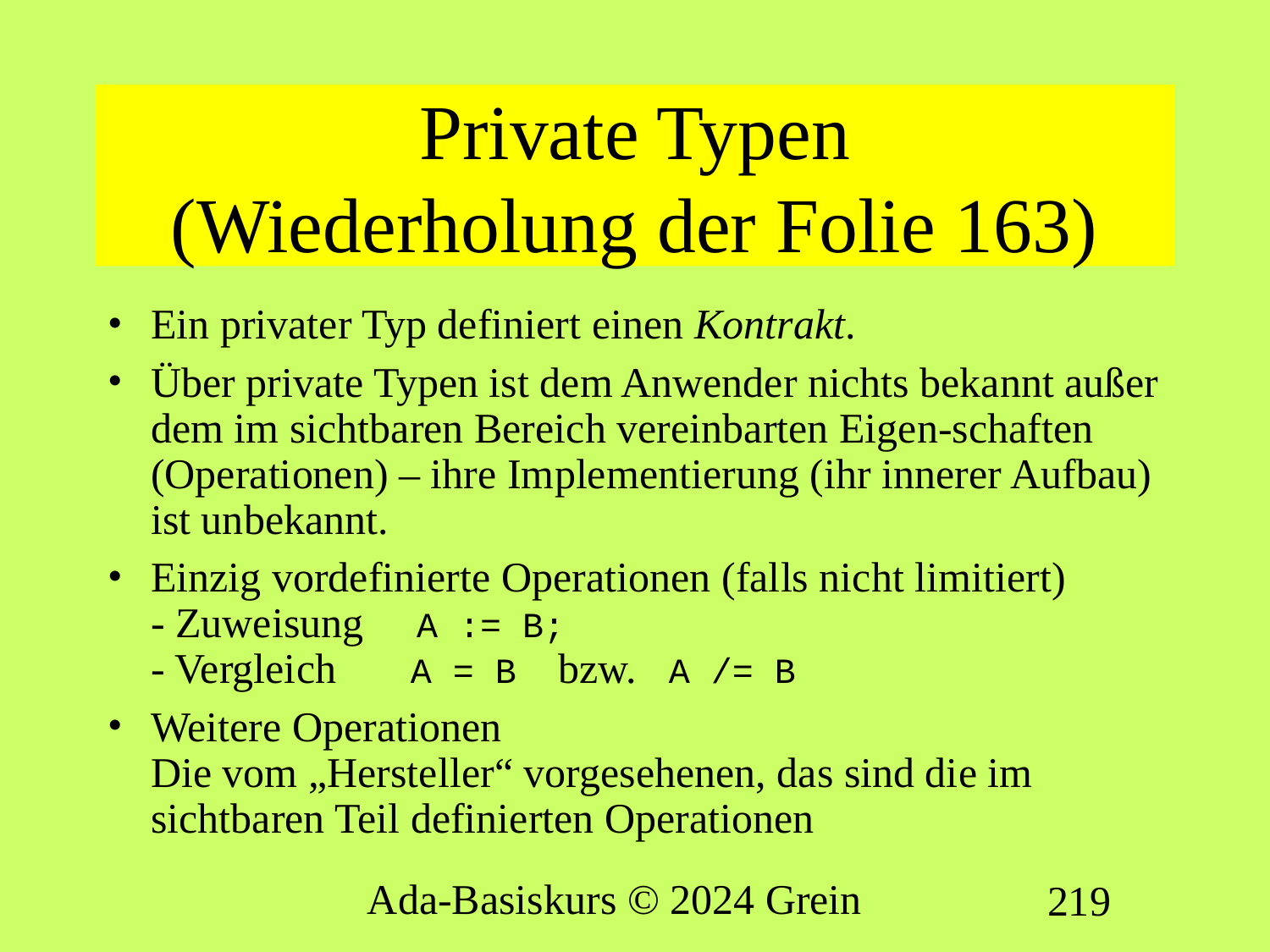

# Private Typen (Wiederholung der Folie 163)
Ein privater Typ definiert einen Kontrakt.
Über private Typen ist dem Anwender nichts bekannt außer dem im sichtbaren Bereich vereinbarten Eigen-schaften (Operationen) – ihre Implementierung (ihr innerer Aufbau) ist unbekannt.
Einzig vordefinierte Operationen (falls nicht limitiert)
- Zuweisung     A := B;
- Vergleich       A = B  bzw.   A /= B
Weitere Operationen
Die vom „Hersteller“ vorgesehenen, das sind die im sichtbaren Teil definierten Operationen
Ada-Basiskurs © 2024 Grein
219